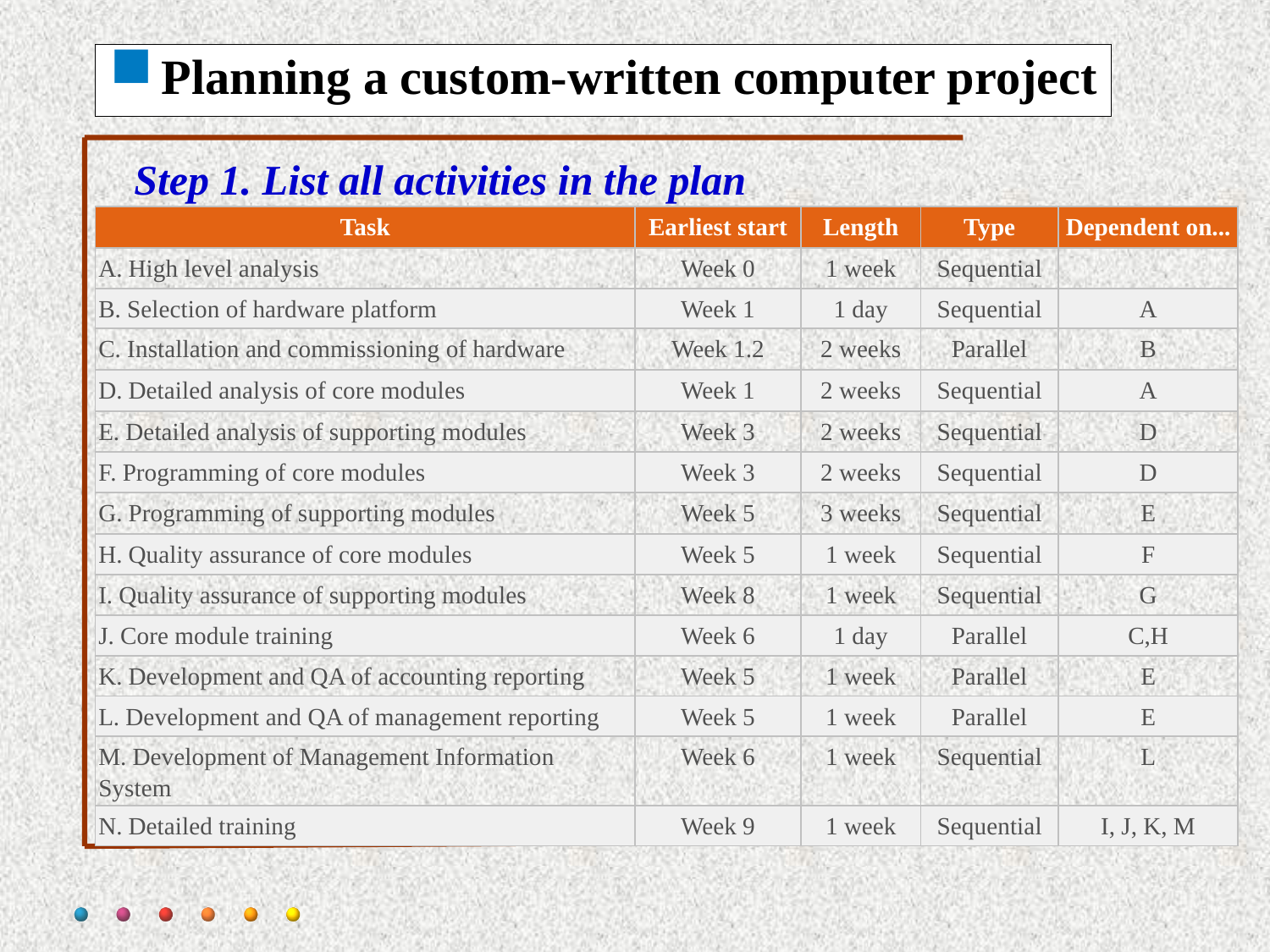

# Planning a custom-written computer project
Step 1. List all activities in the plan
| Task | Earliest start | Length | Type | Dependent on... |
| --- | --- | --- | --- | --- |
| A. High level analysis | Week 0 | 1 week | Sequential |  |
| B. Selection of hardware platform | Week 1 | 1 day | Sequential | A |
| C. Installation and commissioning of hardware | Week 1.2 | 2 weeks | Parallel | B |
| D. Detailed analysis of core modules | Week 1 | 2 weeks | Sequential | A |
| E. Detailed analysis of supporting modules | Week 3 | 2 weeks | Sequential | D |
| F. Programming of core modules | Week 3 | 2 weeks | Sequential | D |
| G. Programming of supporting modules | Week 5 | 3 weeks | Sequential | E |
| H. Quality assurance of core modules | Week 5 | 1 week | Sequential | F |
| I. Quality assurance of supporting modules | Week 8 | 1 week | Sequential | G |
| J. Core module training | Week 6 | 1 day | Parallel | C,H |
| K. Development and QA of accounting reporting | Week 5 | 1 week | Parallel | E |
| L. Development and QA of management reporting | Week 5 | 1 week | Parallel | E |
| M. Development of Management Information System | Week 6 | 1 week | Sequential | L |
| N. Detailed training | Week 9 | 1 week | Sequential | I, J, K, M |